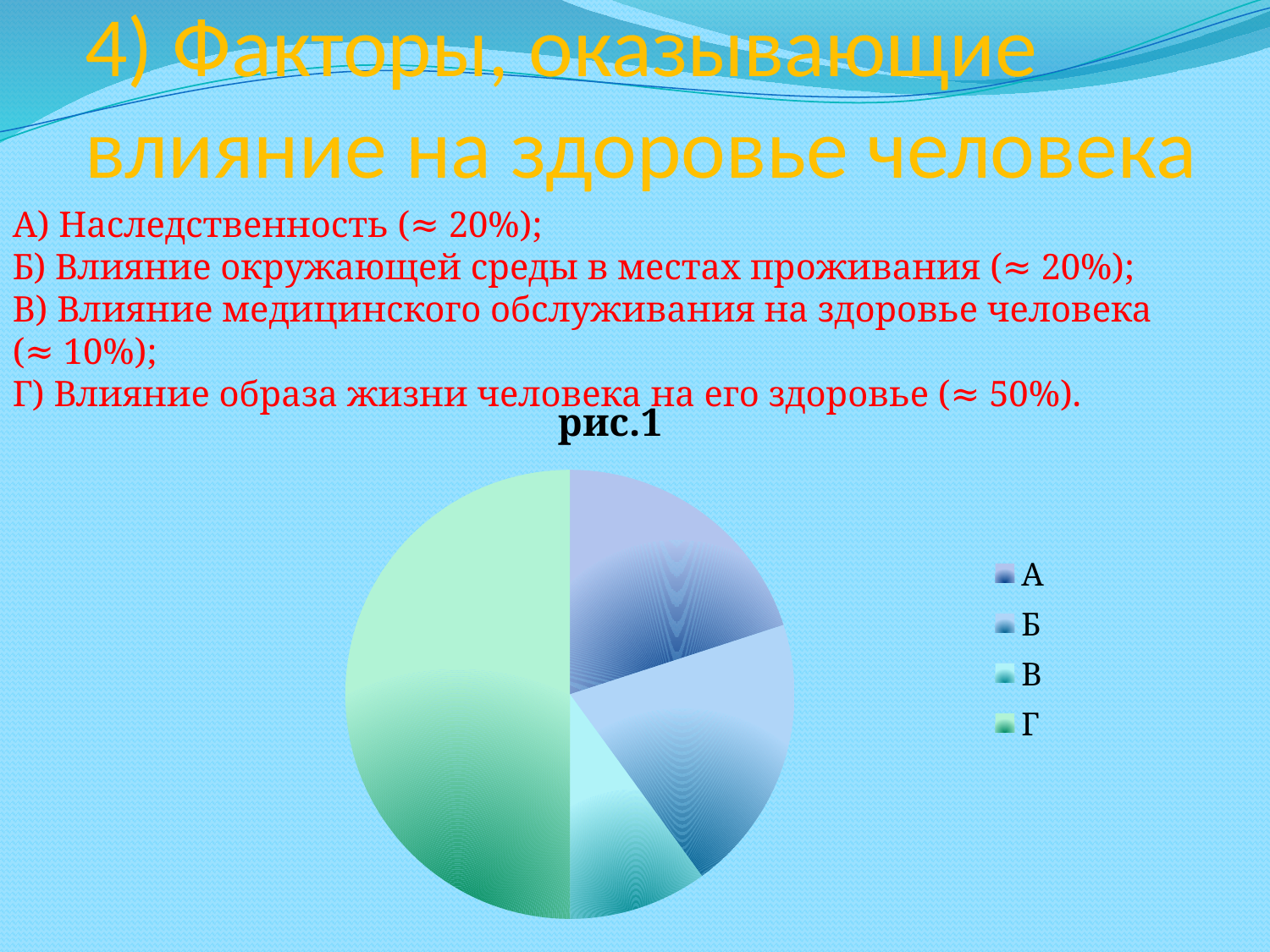

# 4) Факторы, оказывающие влияние на здоровье человека
А) Наследственность (≈ 20%);
Б) Влияние окружающей среды в местах проживания (≈ 20%);
В) Влияние медицинского обслуживания на здоровье человека (≈ 10%);
Г) Влияние образа жизни человека на его здоровье (≈ 50%).

### Chart:

| Category | рис.1 |
|---|---|
| А | 20.0 |
| Б | 20.0 |
| В | 10.0 |
| Г | 50.0 |